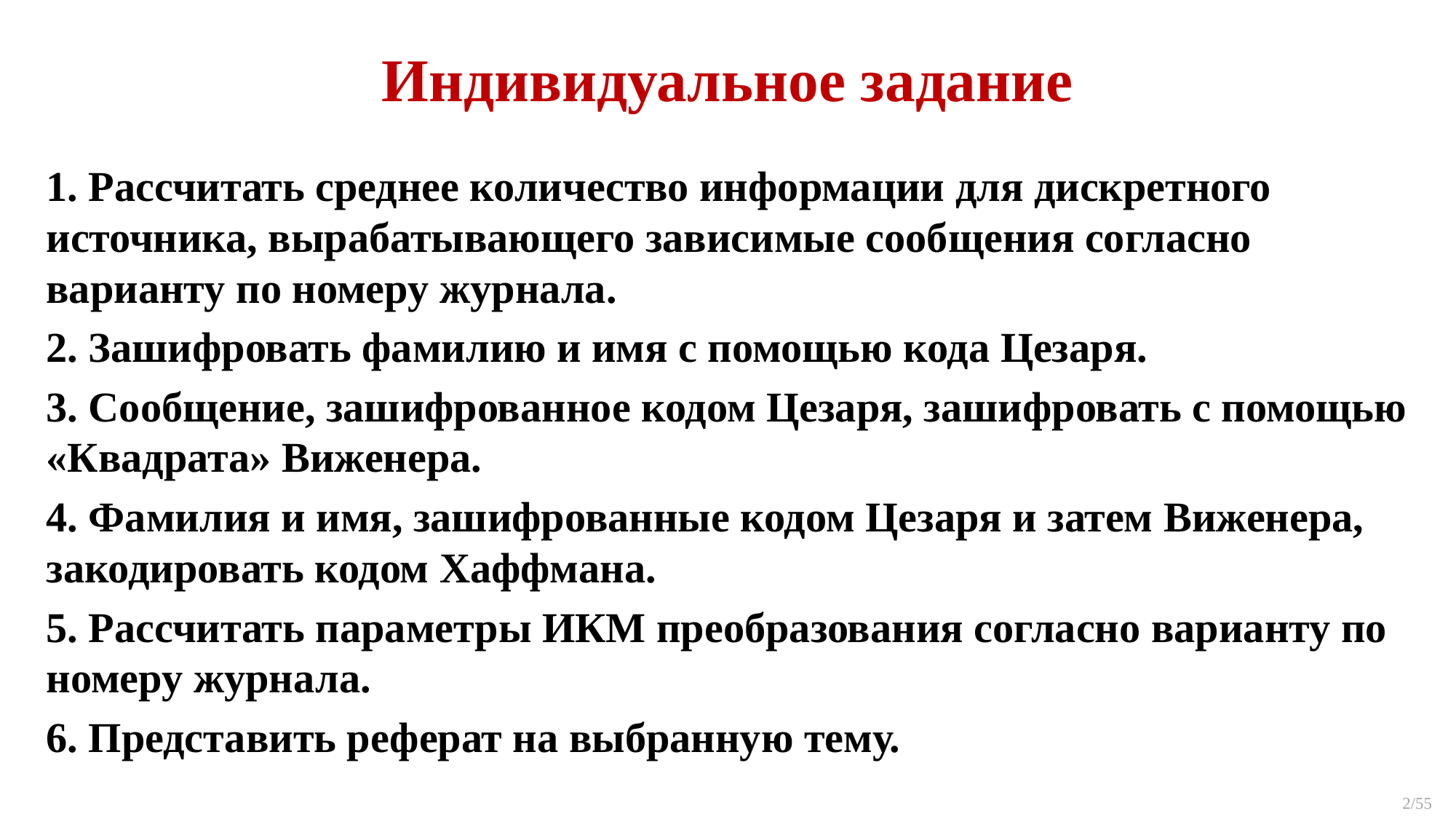

# Индивидуальное задание
1. Рассчитать среднее количество информации для дискретного источника, вырабатывающего зависимые сообщения согласно варианту по номеру журнала.
2. Зашифровать фамилию и имя с помощью кода Цезаря.
3. Сообщение, зашифрованное кодом Цезаря, зашифровать с помощью «Квадрата» Виженера.
4. Фамилия и имя, зашифрованные кодом Цезаря и затем Виженера, закодировать кодом Хаффмана.
5. Рассчитать параметры ИКМ преобразования согласно варианту по номеру журнала.
6. Представить реферат на выбранную тему.